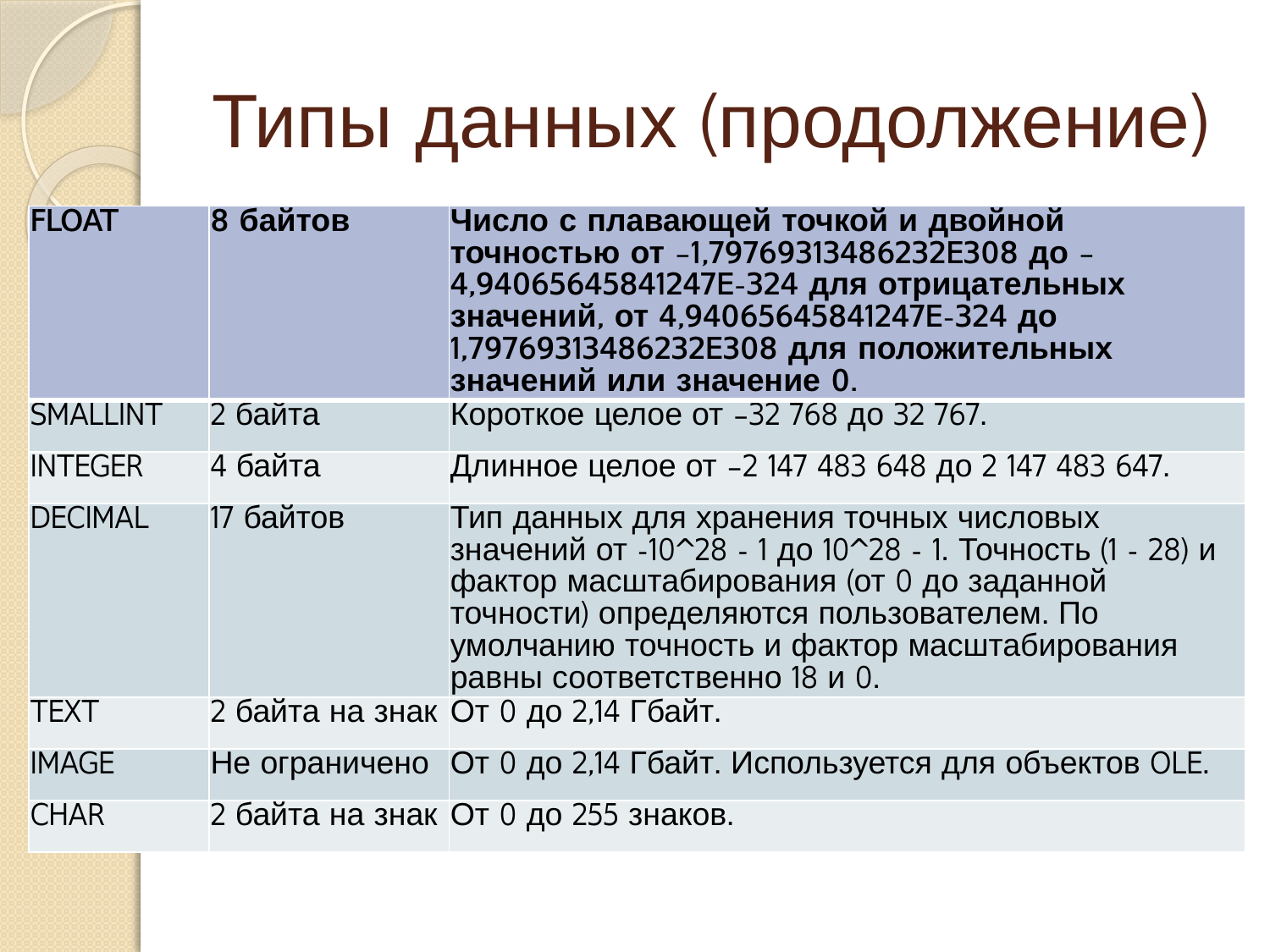

# Типы данных (продолжение)
| FLOAT | 8 байтов | Число с плавающей точкой и двойной точностью от –1,79769313486232E308 до –4,94065645841247E-324 для отрицательных значений, от 4,94065645841247E-324 до 1,79769313486232E308 для положительных значений или значение 0. |
| --- | --- | --- |
| SMALLINT | 2 байта | Короткое целое от –32 768 до 32 767. |
| INTEGER | 4 байта | Длинное целое от –2 147 483 648 до 2 147 483 647. |
| DECIMAL | 17 байтов | Тип данных для хранения точных числовых значений от -10^28 - 1 до 10^28 - 1. Точность (1 - 28) и фактор масштабирования (от 0 до заданной точности) определяются пользователем. По умолчанию точность и фактор масштабирования равны соответственно 18 и 0. |
| TEXT | 2 байта на знак | От 0 до 2,14 Гбайт. |
| IMAGE | Не ограничено | От 0 до 2,14 Гбайт. Используется для объектов OLE. |
| CHAR | 2 байта на знак | От 0 до 255 знаков. |